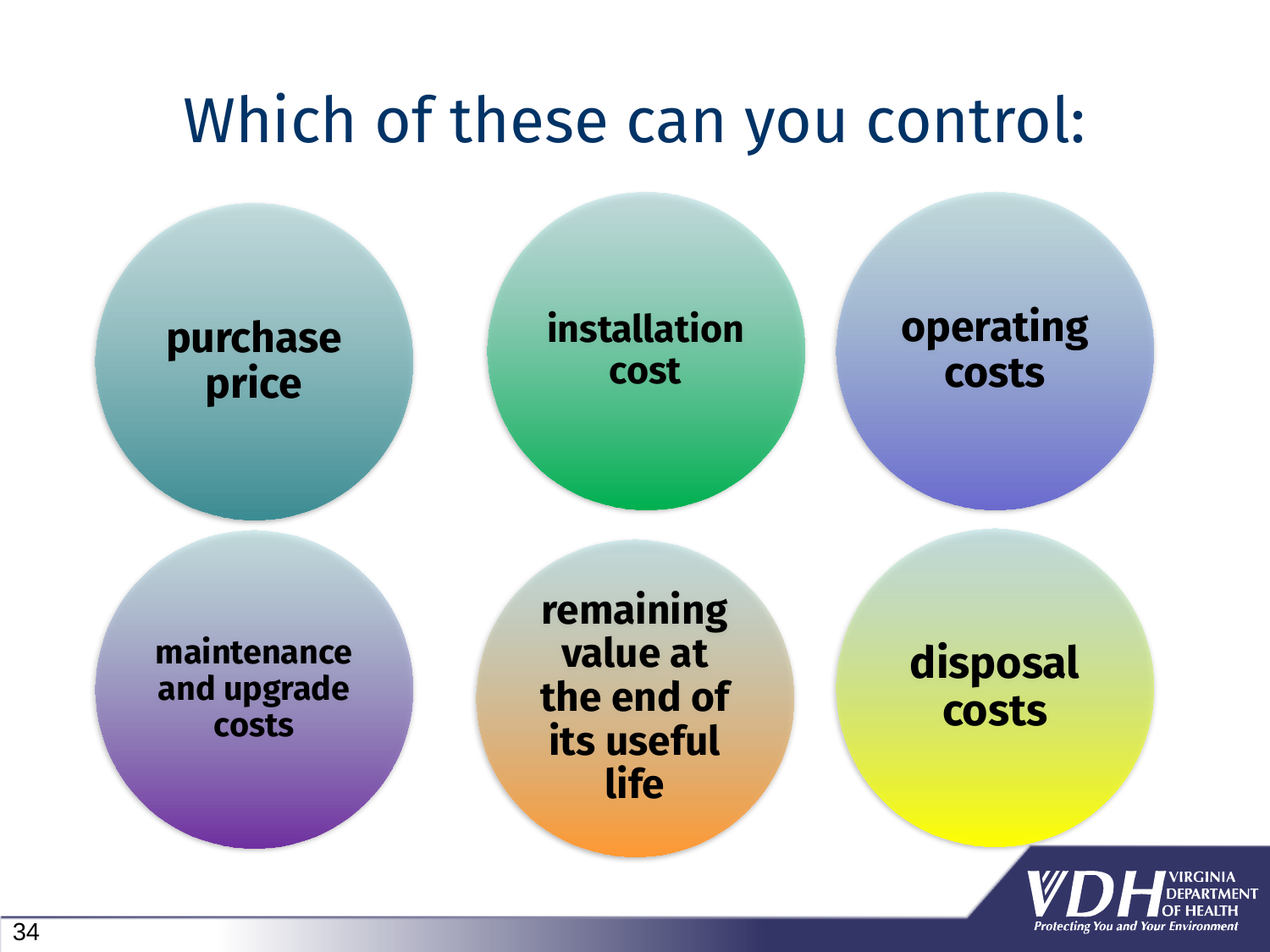

# Which of these can you control:
purchase price
installation cost
operating costs
maintenance and upgrade costs
remaining value at the end of its useful life
disposal costs